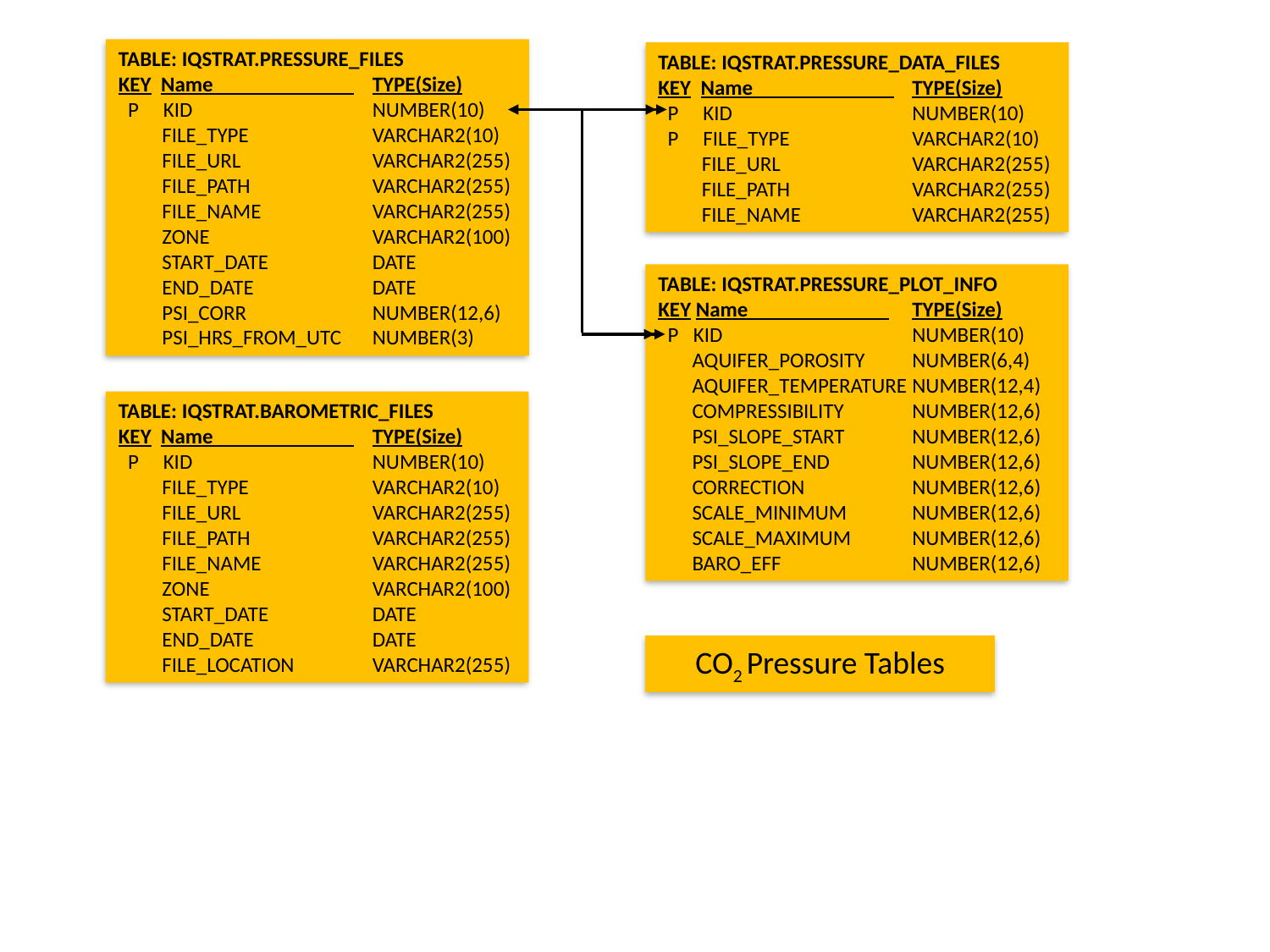

TABLE: IQSTRAT.PRESSURE_FILES
KEY  Name                                	TYPE(Size)
  P     KID                	NUMBER(10)
         FILE_TYPE          	VARCHAR2(10)
         FILE_URL           	VARCHAR2(255)
         FILE_PATH          	VARCHAR2(255)
         FILE_NAME          	VARCHAR2(255)
         ZONE               	VARCHAR2(100)
         START_DATE         	DATE
         END_DATE           	DATE
         PSI_CORR           	NUMBER(12,6)
         PSI_HRS_FROM_UTC   	NUMBER(3)
TABLE: IQSTRAT.PRESSURE_DATA_FILES
KEY  Name                                	TYPE(Size)
  P     KID            	NUMBER(10)
  P     FILE_TYPE      	VARCHAR2(10)
         FILE_URL       	VARCHAR2(255)
         FILE_PATH      	VARCHAR2(255)
         FILE_NAME      	VARCHAR2(255)
TABLE: IQSTRAT.PRESSURE_PLOT_INFO
KEY Name                                	TYPE(Size)
  P   KID                 	NUMBER(10)
       AQUIFER_POROSITY    	NUMBER(6,4)
       AQUIFER_TEMPERATURE	NUMBER(12,4)
       COMPRESSIBILITY     	NUMBER(12,6)
       PSI_SLOPE_START     	NUMBER(12,6)
       PSI_SLOPE_END       	NUMBER(12,6)
       CORRECTION          	NUMBER(12,6)
       SCALE_MINIMUM       	NUMBER(12,6)
       SCALE_MAXIMUM       	NUMBER(12,6)
       BARO_EFF            	NUMBER(12,6)
TABLE: IQSTRAT.BAROMETRIC_FILES
KEY  Name                                	TYPE(Size)
  P     KID         		NUMBER(10)
         FILE_TYPE    	VARCHAR2(10)
         FILE_URL     	VARCHAR2(255)
         FILE_PATH    	VARCHAR2(255)
         FILE_NAME    	VARCHAR2(255)
         ZONE         	VARCHAR2(100)
         START_DATE   	DATE
         END_DATE     	DATE
         FILE_LOCATION 	VARCHAR2(255)
CO2 Pressure Tables